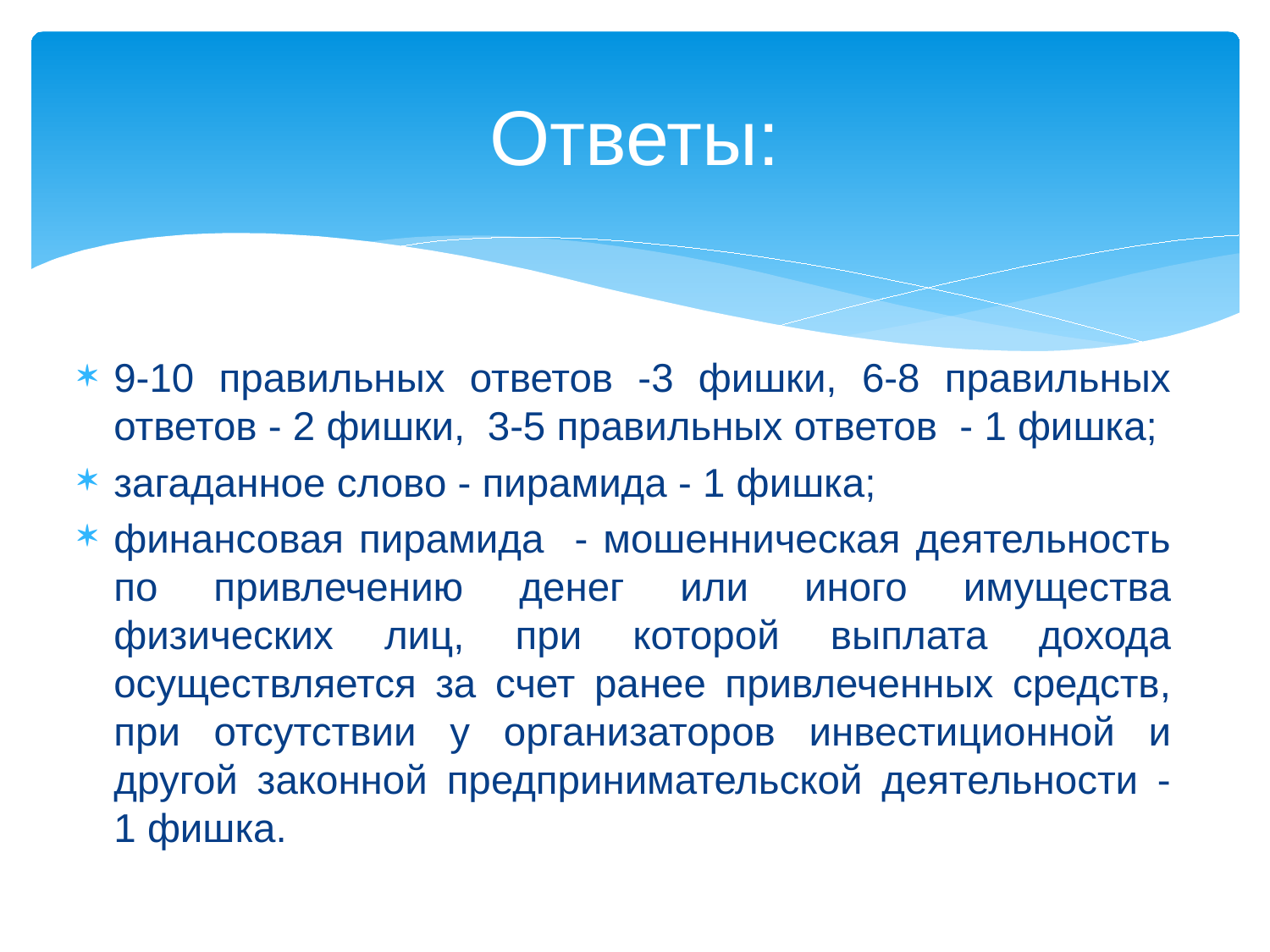

# Ответы:
9-10 правильных ответов -3 фишки, 6-8 правильных ответов - 2 фишки,  3-5 правильных ответов  - 1 фишка;
загаданное слово - пирамида - 1 фишка;
финансовая пирамида  - мошенническая деятельность по привлечению денег или иного имущества физических лиц, при которой выплата дохода осуществляется за счет ранее привлеченных средств, при отсутствии у организаторов инвестиционной и другой законной предпринимательской деятельности - 1 фишка.